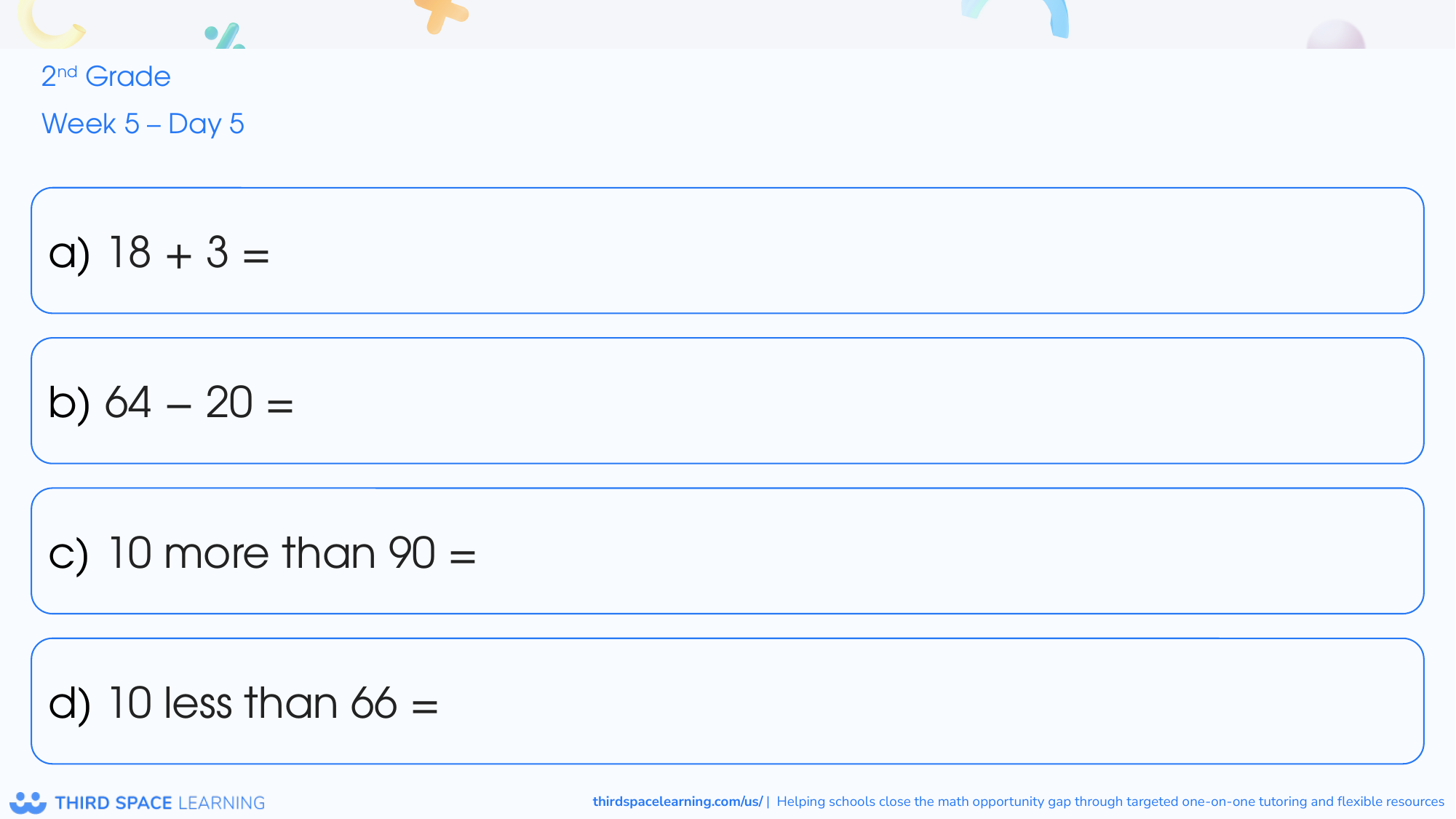

2nd Grade
Week 5 – Day 5
18 + 3 =
64 − 20 =
10 more than 90 =
10 less than 66 =